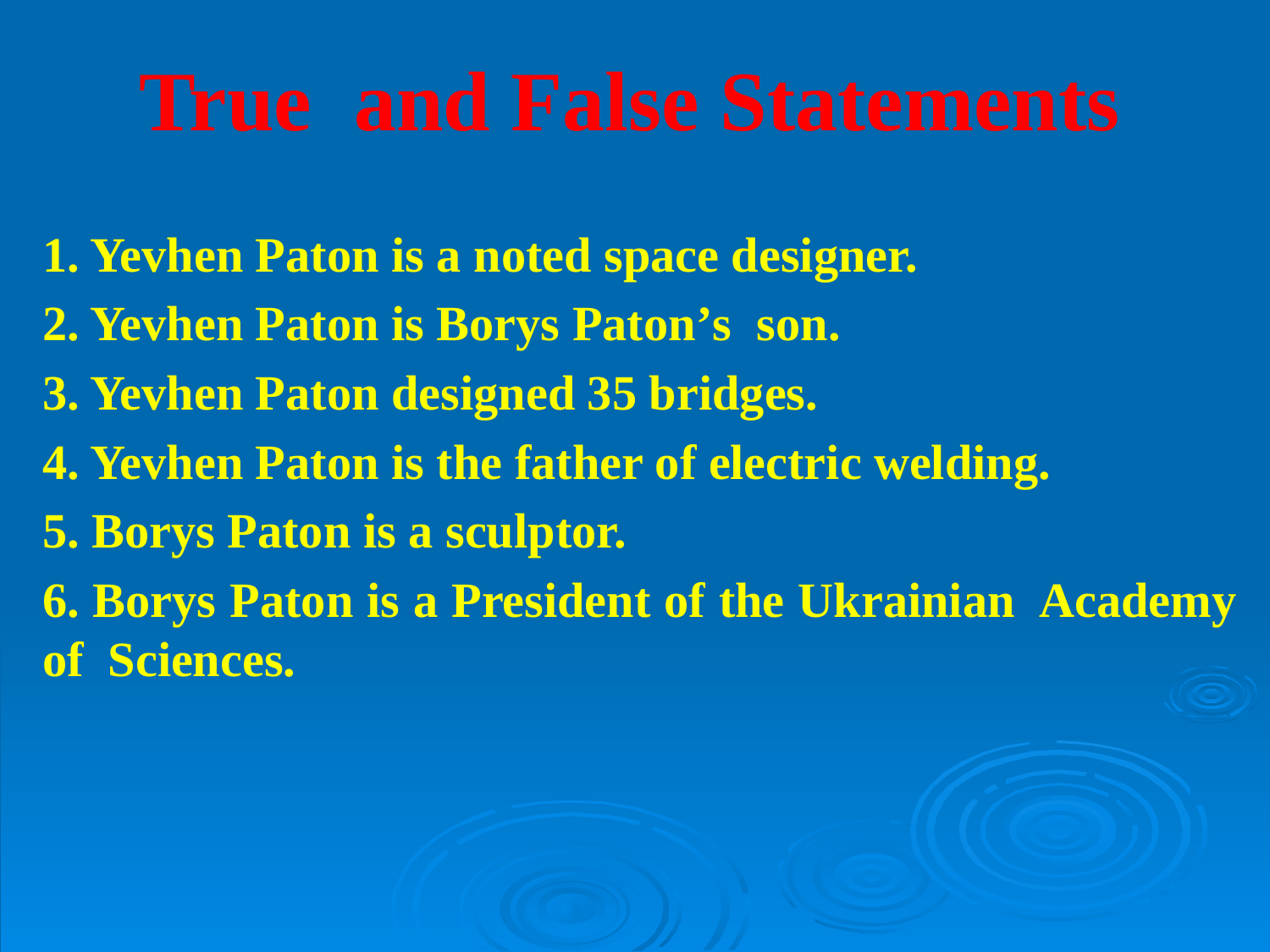

# True  and False Statements
1. Yevhen Paton is a noted space designer.
2. Yevhen Paton is Borys Patonʼs  son.
3. Yevhen Paton designed 35 bridges.
4. Yevhen Paton is the father of electric welding.
5. Borys Paton is a sculptor.
6. Borys Paton is a President of the Ukrainian  Academy of  Sciences.